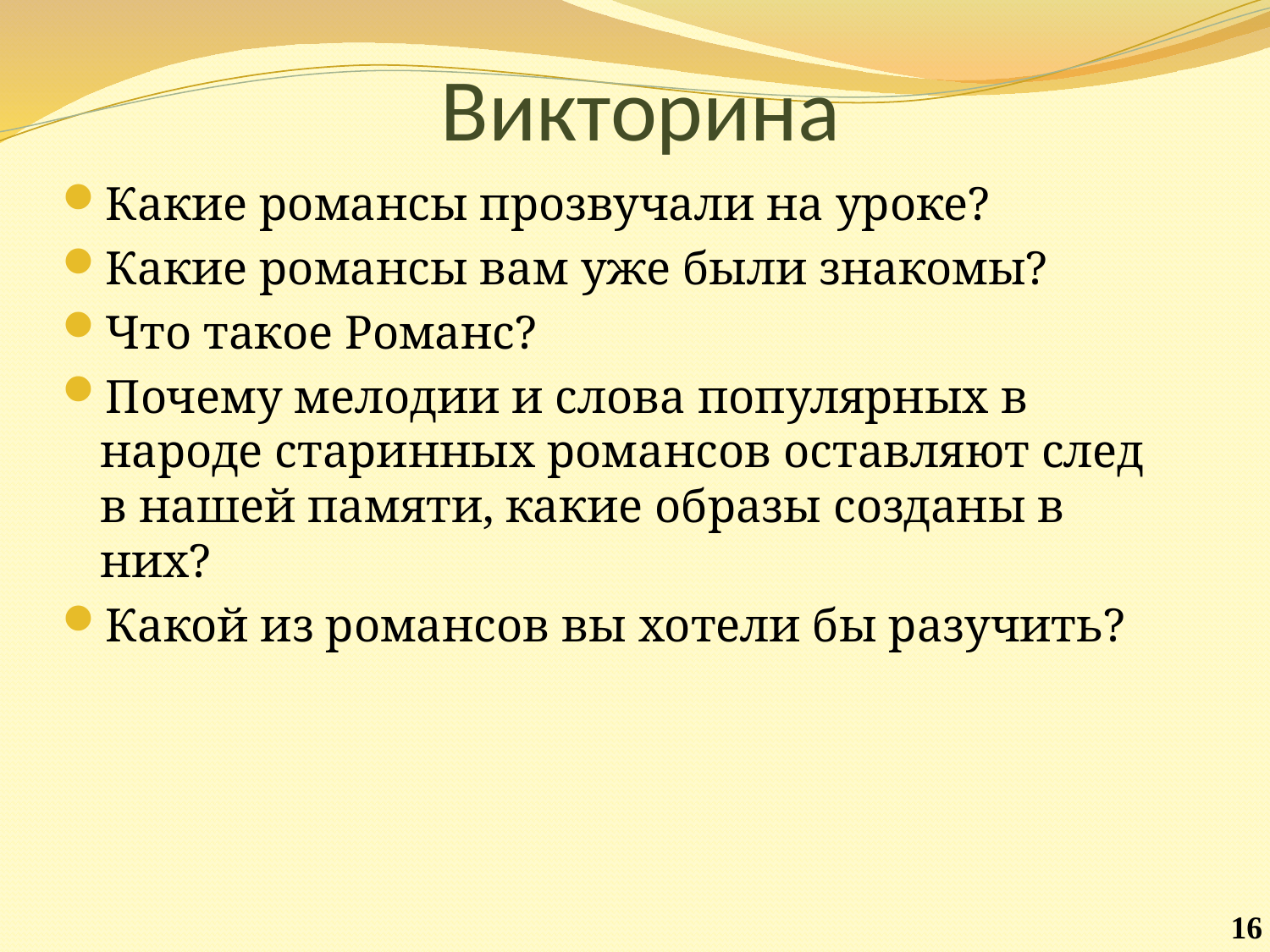

# Викторина
Какие романсы прозвучали на уроке?
Какие романсы вам уже были знакомы?
Что такое Романс?
Почему мелодии и слова популярных в народе старинных романсов оставляют след в нашей памяти, какие образы созданы в них?
Какой из романсов вы хотели бы разучить?
16